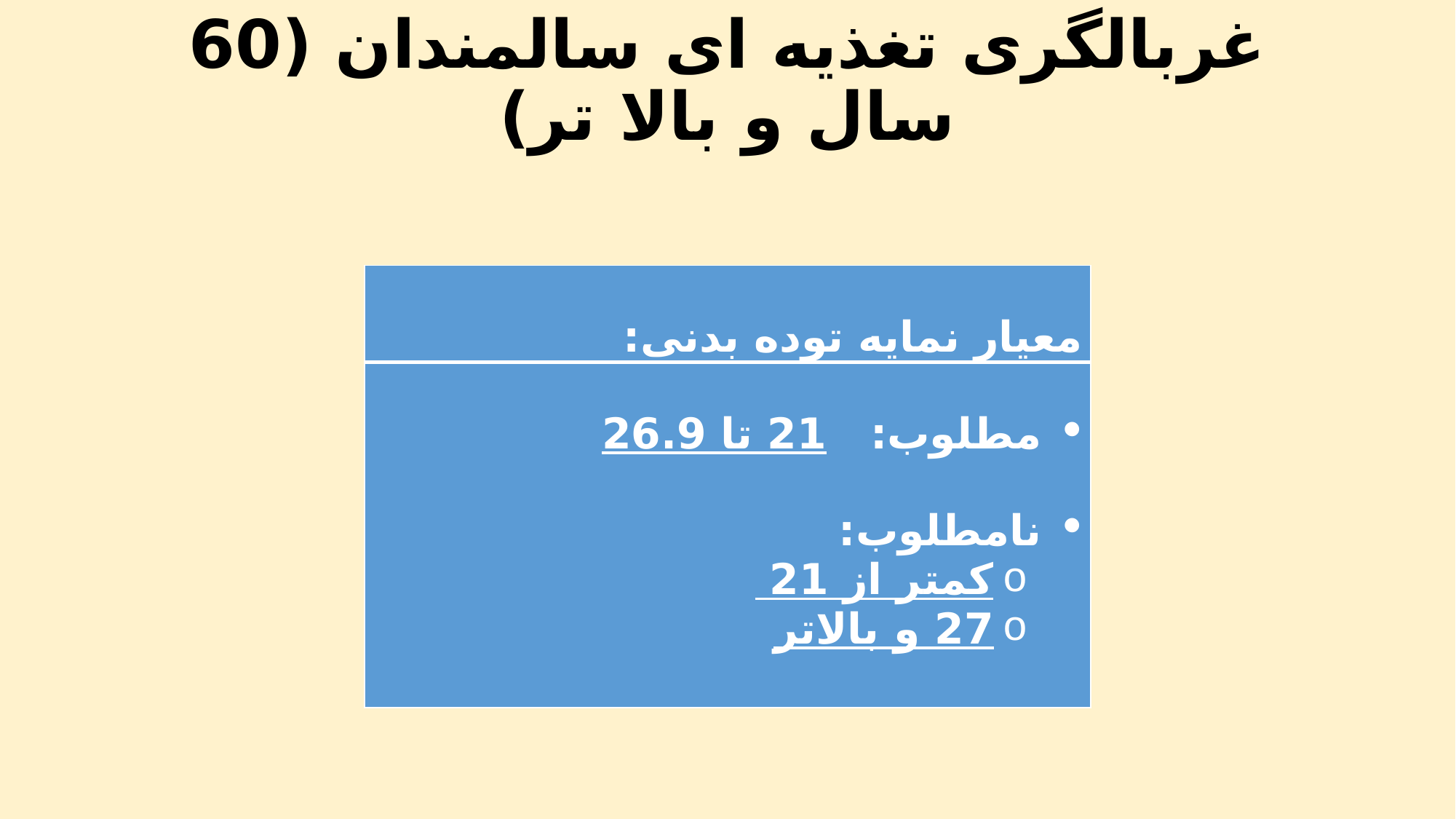

# غربالگری تغذیه ای سالمندان (60 سال و بالا تر)
| معیار نمایه توده بدنی: |
| --- |
| مطلوب: 21 تا 26.9 نامطلوب: كمتر از 21 27 و بالاتر |